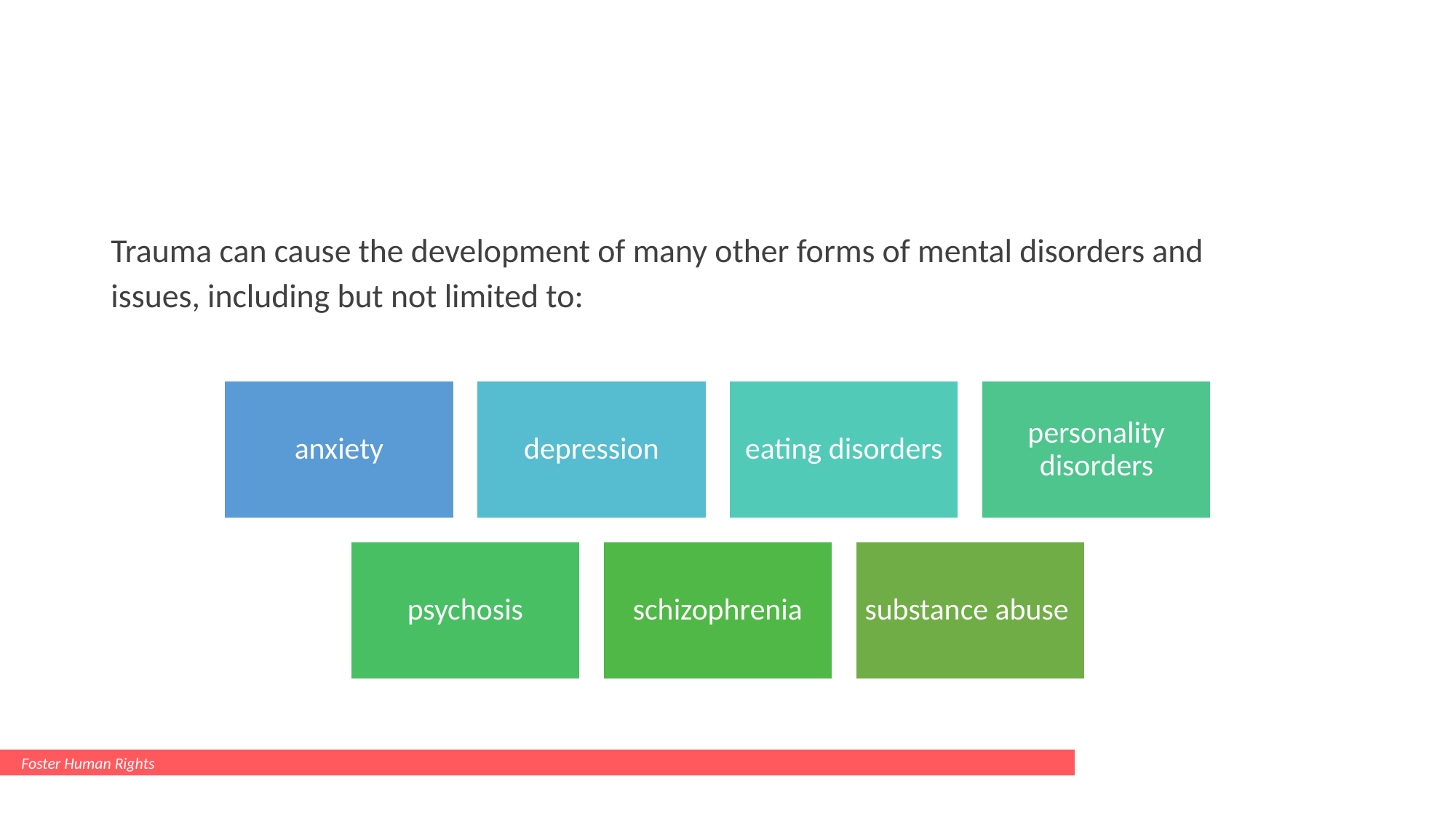

#
Trauma can cause the development of many other forms of mental disorders and issues, including but not limited to:

anxiety
depression
eating disorders
personality disorders
psychosis
schizophrenia
substance abuse
Foster Human Rights